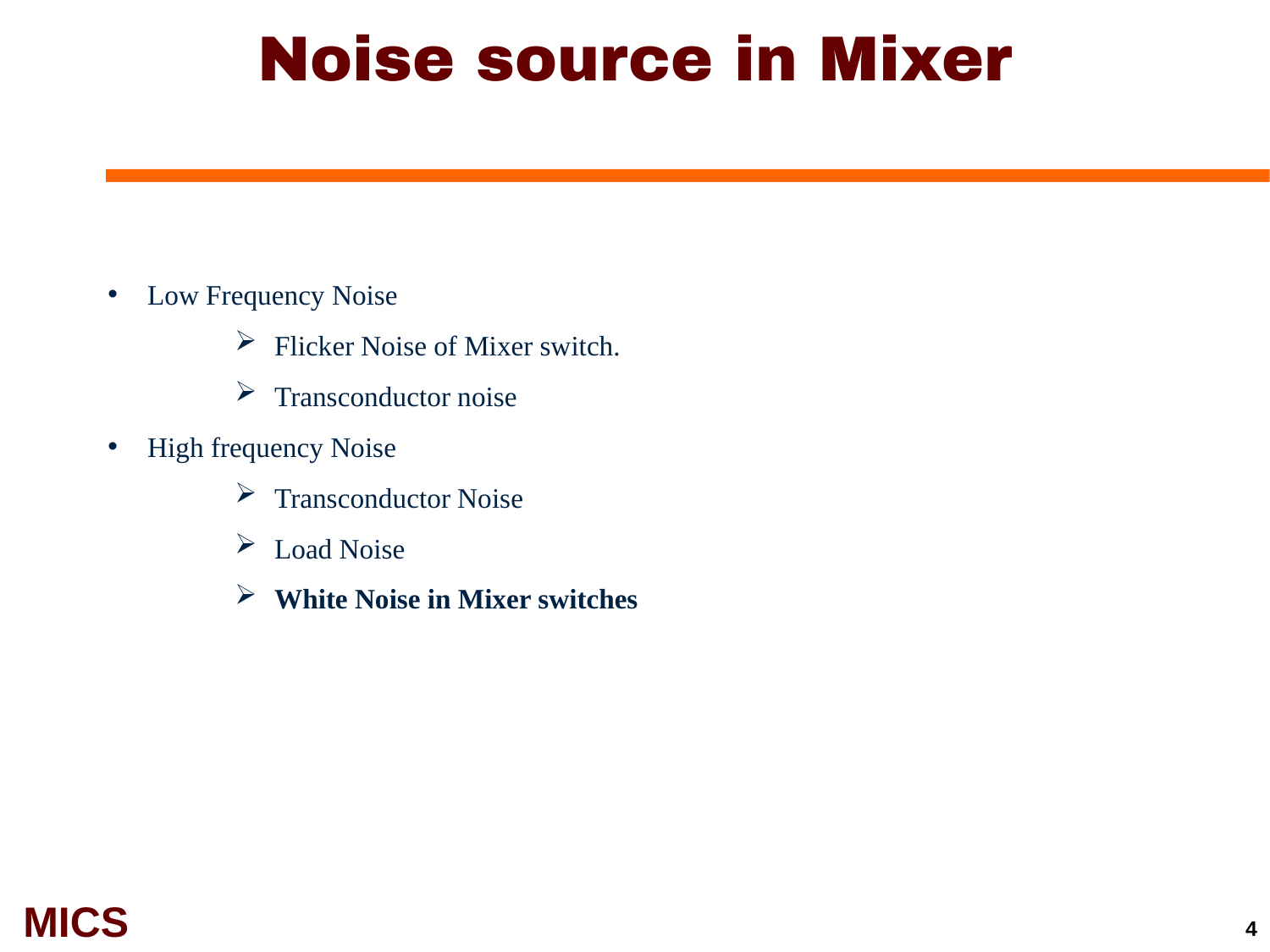

Noise source in Mixer
Low Frequency Noise
Flicker Noise of Mixer switch.
Transconductor noise
High frequency Noise
Transconductor Noise
Load Noise
White Noise in Mixer switches

4